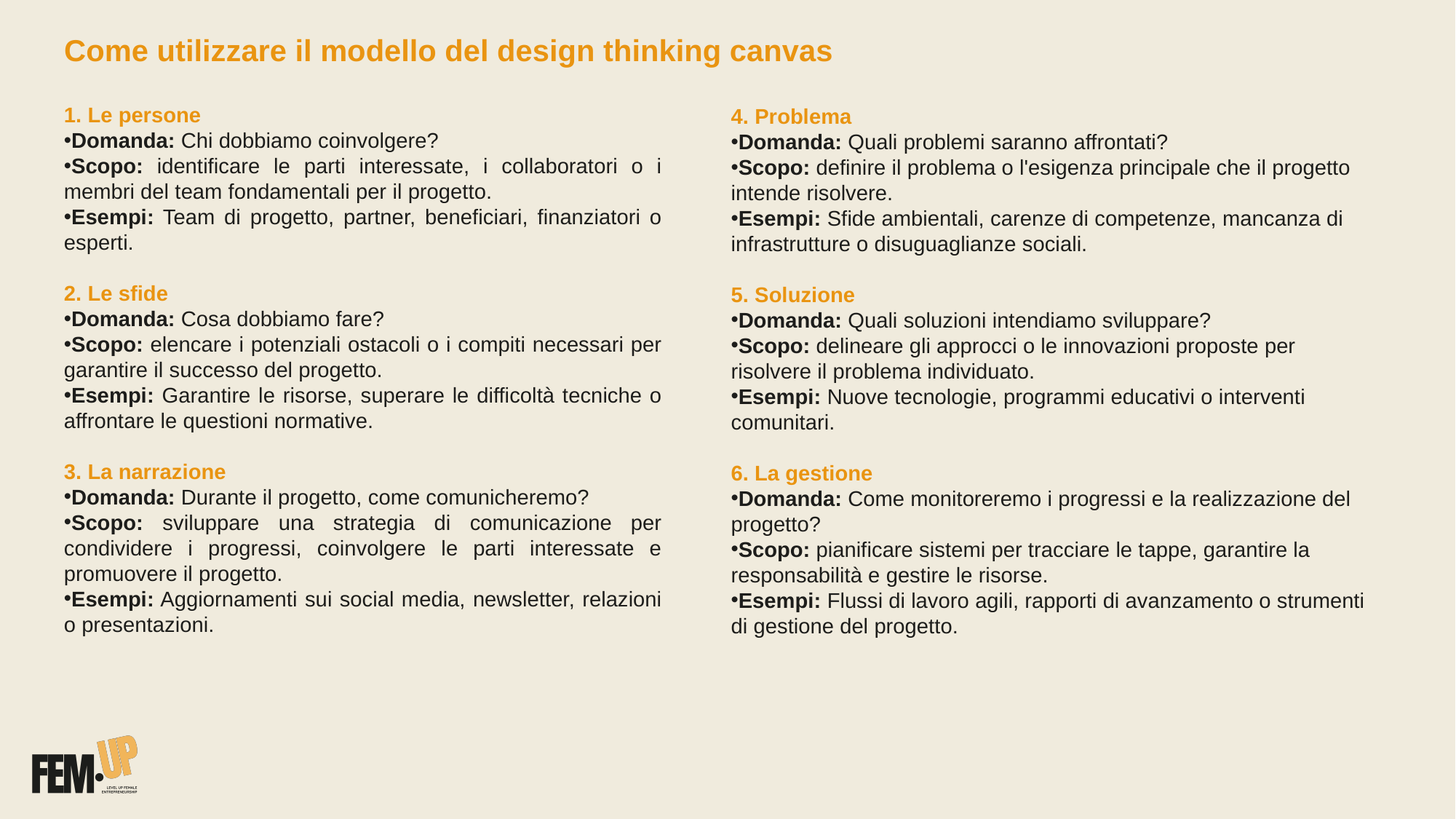

# Come utilizzare il modello del design thinking canvas
1. Le persone
Domanda: Chi dobbiamo coinvolgere?
Scopo: identificare le parti interessate, i collaboratori o i membri del team fondamentali per il progetto.
Esempi: Team di progetto, partner, beneficiari, finanziatori o esperti.

2. Le sfide
Domanda: Cosa dobbiamo fare?
Scopo: elencare i potenziali ostacoli o i compiti necessari per garantire il successo del progetto.
Esempi: Garantire le risorse, superare le difficoltà tecniche o affrontare le questioni normative.

3. La narrazione
Domanda: Durante il progetto, come comunicheremo?
Scopo: sviluppare una strategia di comunicazione per condividere i progressi, coinvolgere le parti interessate e promuovere il progetto.
Esempi: Aggiornamenti sui social media, newsletter, relazioni o presentazioni.

4. Problema
Domanda: Quali problemi saranno affrontati?
Scopo: definire il problema o l'esigenza principale che il progetto intende risolvere.
Esempi: Sfide ambientali, carenze di competenze, mancanza di infrastrutture o disuguaglianze sociali.

5. Soluzione
Domanda: Quali soluzioni intendiamo sviluppare?
Scopo: delineare gli approcci o le innovazioni proposte per risolvere il problema individuato.
Esempi: Nuove tecnologie, programmi educativi o interventi comunitari.

6. La gestione
Domanda: Come monitoreremo i progressi e la realizzazione del progetto?
Scopo: pianificare sistemi per tracciare le tappe, garantire la responsabilità e gestire le risorse.
Esempi: Flussi di lavoro agili, rapporti di avanzamento o strumenti di gestione del progetto.